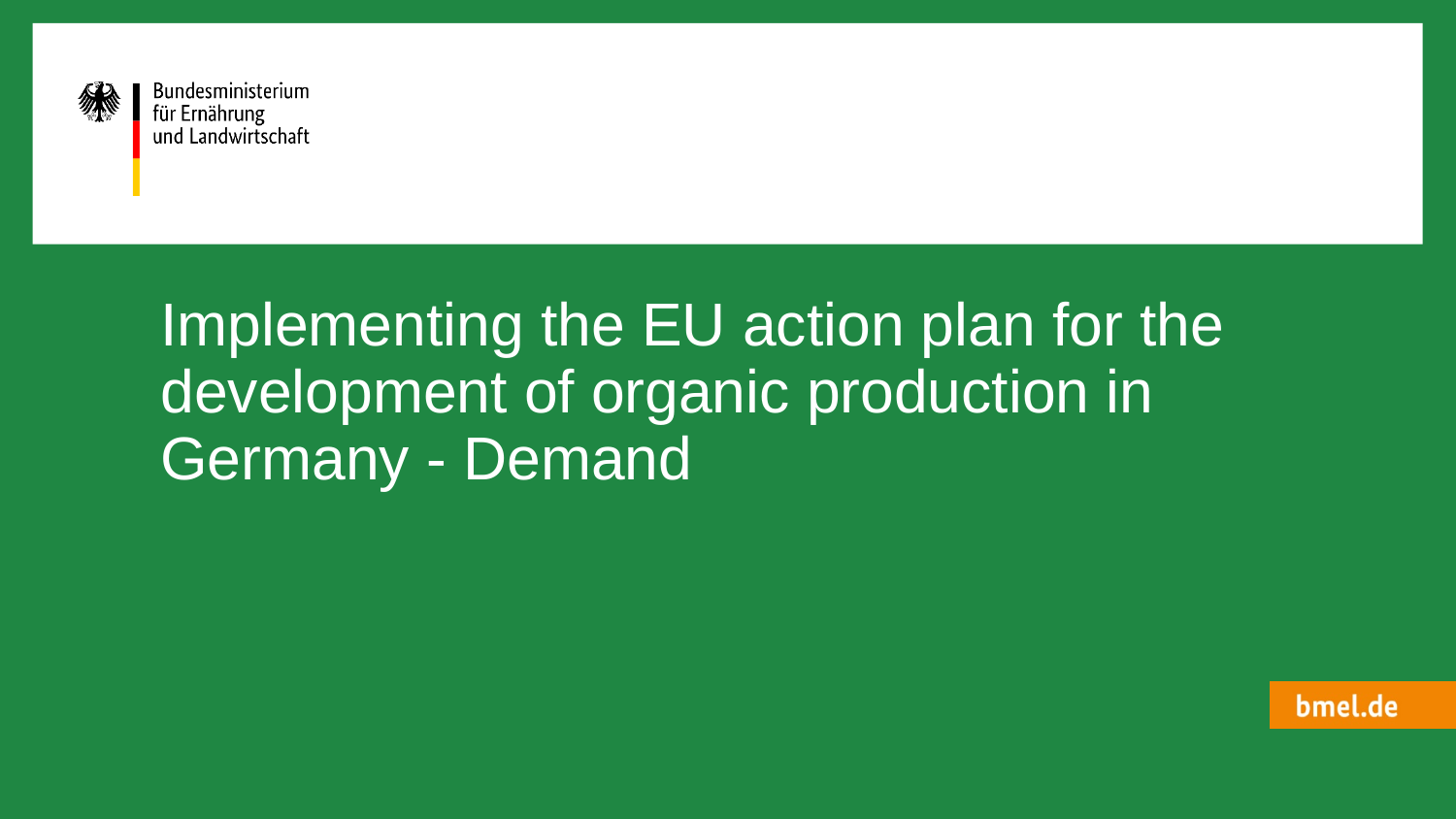

# Implementing the EU action plan for the development of organic production in Germany - Demand